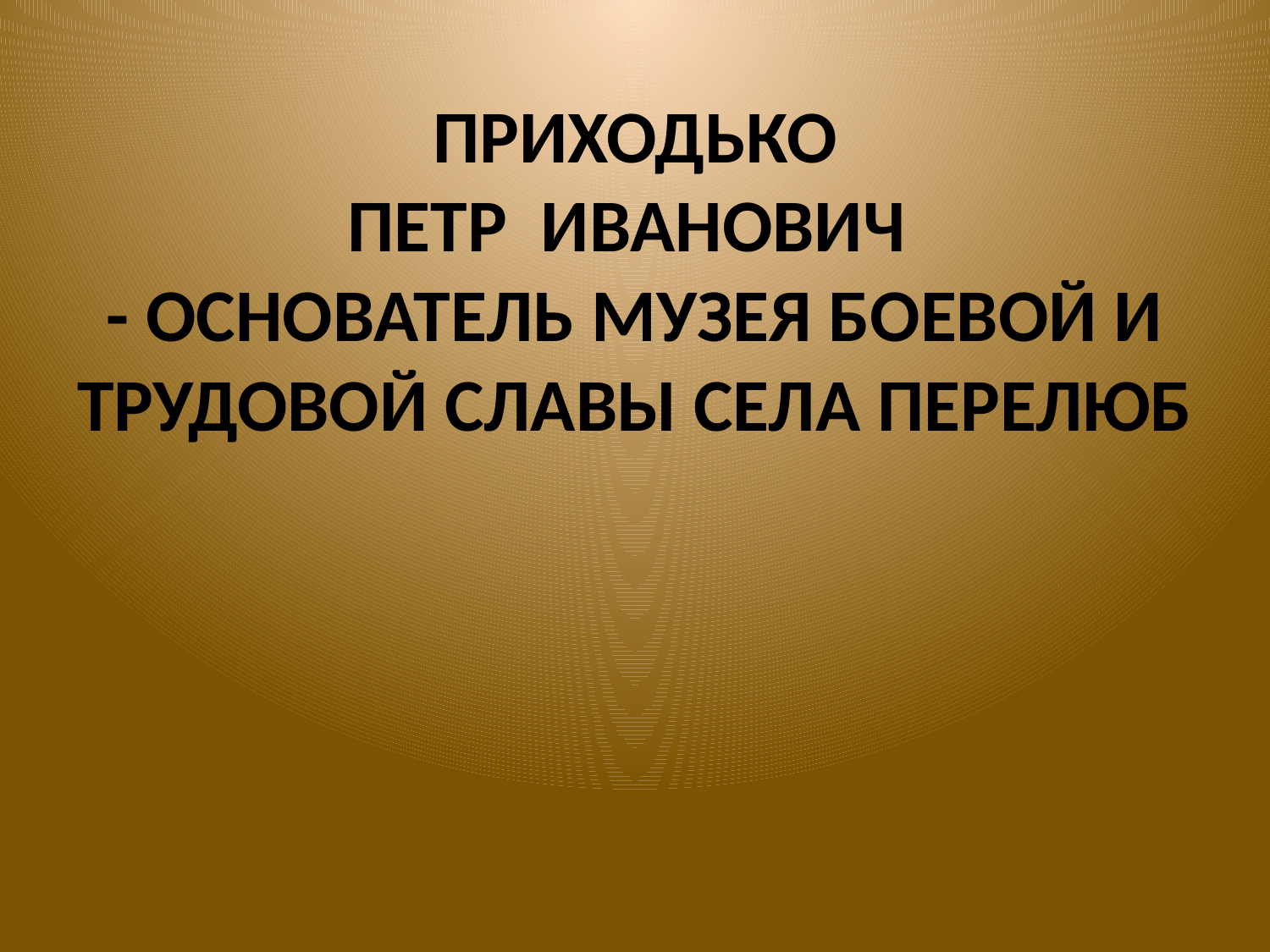

# ПРИХОДЬКО ПЕТР  ИВАНОВИЧ - ОСНОВАТЕЛЬ МУЗЕЯ БОЕВОЙ И ТРУДОВОЙ СЛАВЫ СЕЛА ПЕРЕЛЮБ